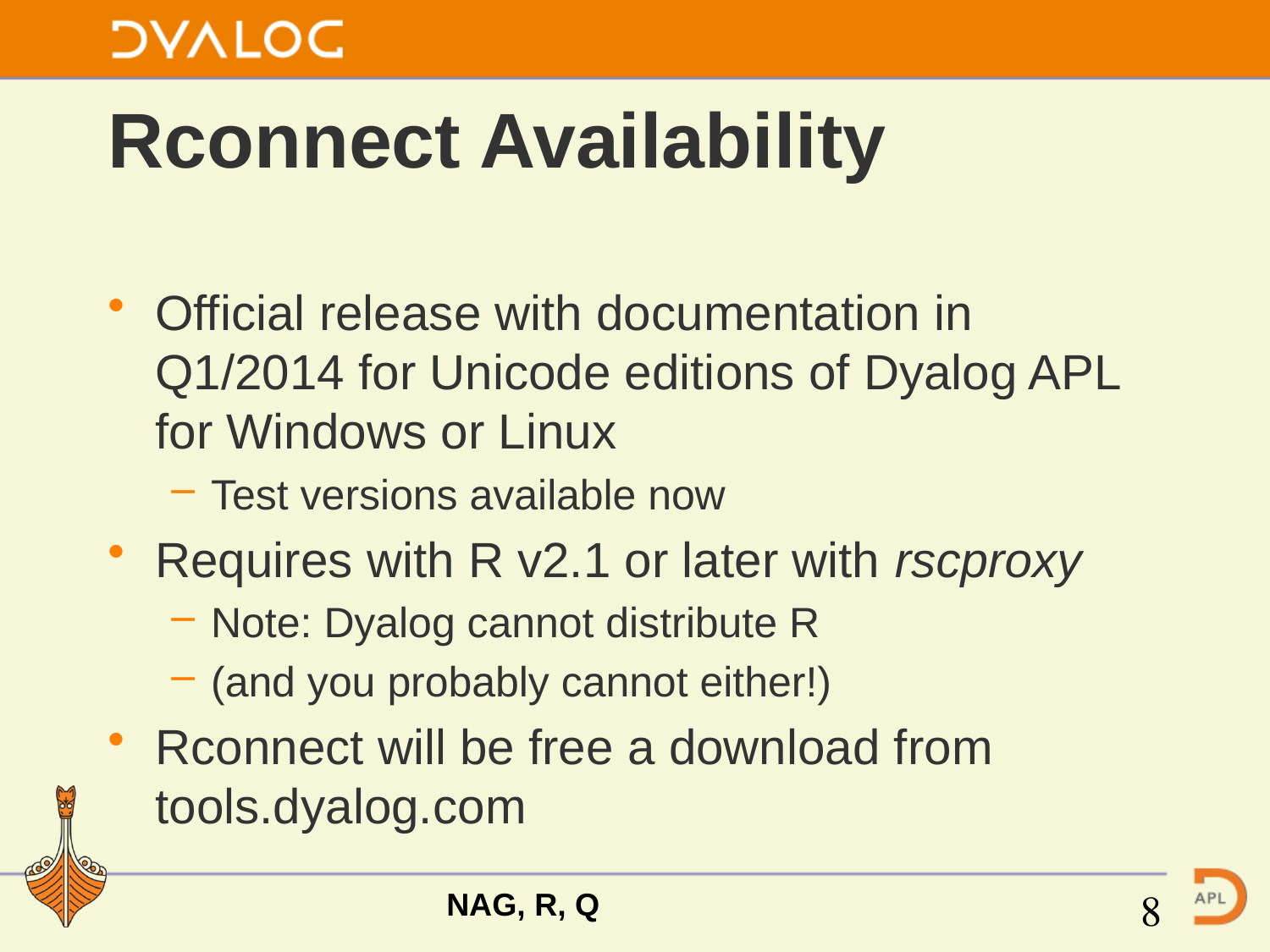

# Rconnect Availability
Official release with documentation in Q1/2014 for Unicode editions of Dyalog APL for Windows or Linux
Test versions available now
Requires with R v2.1 or later with rscproxy
Note: Dyalog cannot distribute R
(and you probably cannot either!)
Rconnect will be free a download from tools.dyalog.com
NAG, R, Q
8